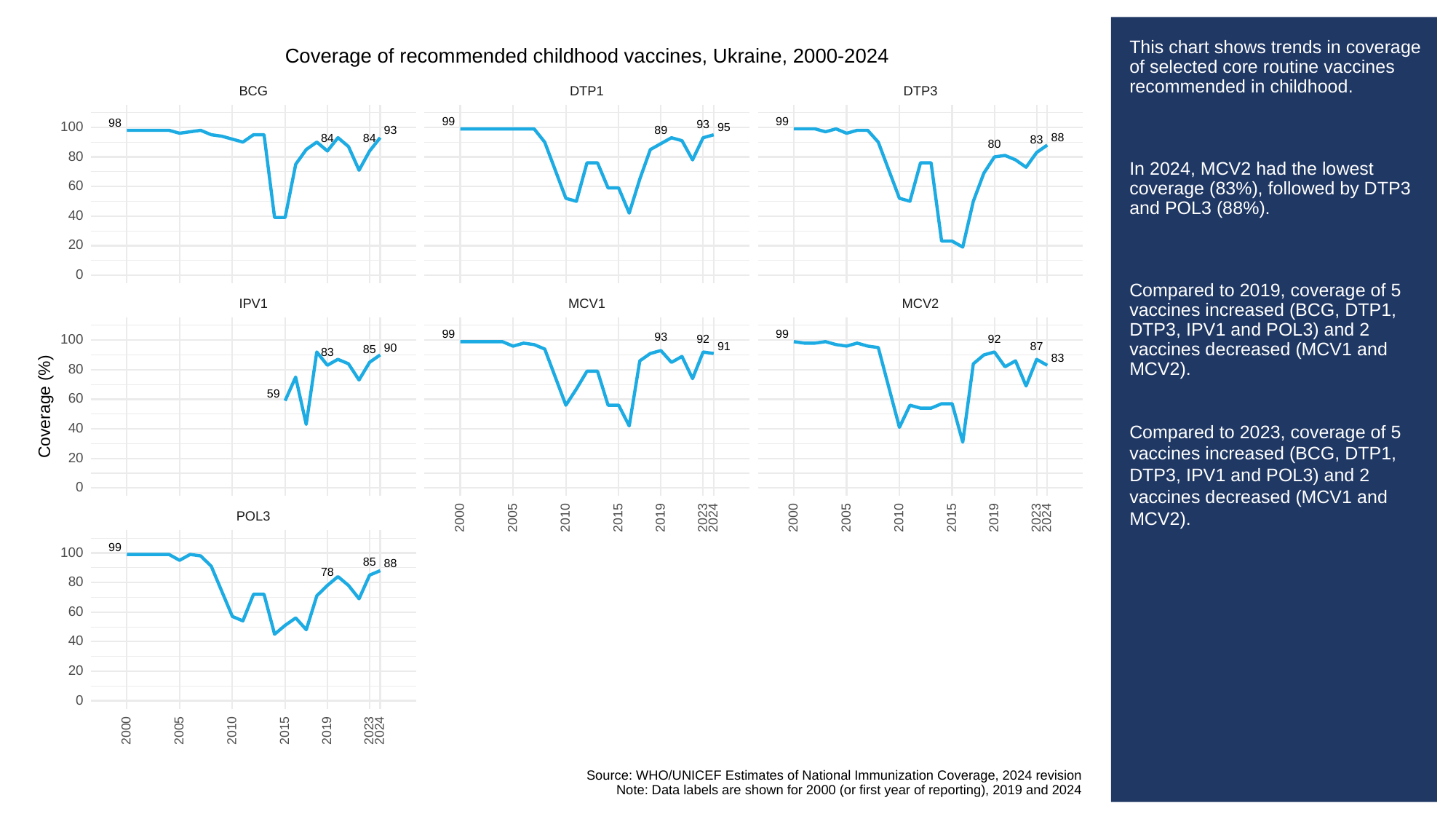

# This chart shows trends in coverage of selected core routine vaccines recommended in childhood.

In 2024, MCV2 had the lowest coverage (83%), followed by DTP3 and POL3 (88%).

Compared to 2019, coverage of 5 vaccines increased (BCG, DTP1, DTP3, IPV1 and POL3) and 2 vaccines decreased (MCV1 and MCV2).

Compared to 2023, coverage of 5 vaccines increased (BCG, DTP1, DTP3, IPV1 and POL3) and 2 vaccines decreased (MCV1 and MCV2).

Coverage of recommended childhood vaccines, Ukraine, 2000-2024
BCG
DTP3
DTP1

99
99
98
93
100
95
93
89

88
84
84
83
80

80

60

40

20

0

MCV1
MCV2
IPV1

99
99
93
100
92
92

91
87
90
85
83

83

80

59
60
Coverage (%)

40

20

0

POL3
2023
2023
2000
2005
2010
2015
2019
2024
2000
2005
2010
2015
2019
2024

99
100

85
88

78
80

60

40

20

0

2023
2000
2005
2010
2015
2019
2024
Source: WHO/UNICEF Estimates of National Immunization Coverage, 2024 revision
Note: Data labels are shown for 2000 (or first year of reporting), 2019 and 2024